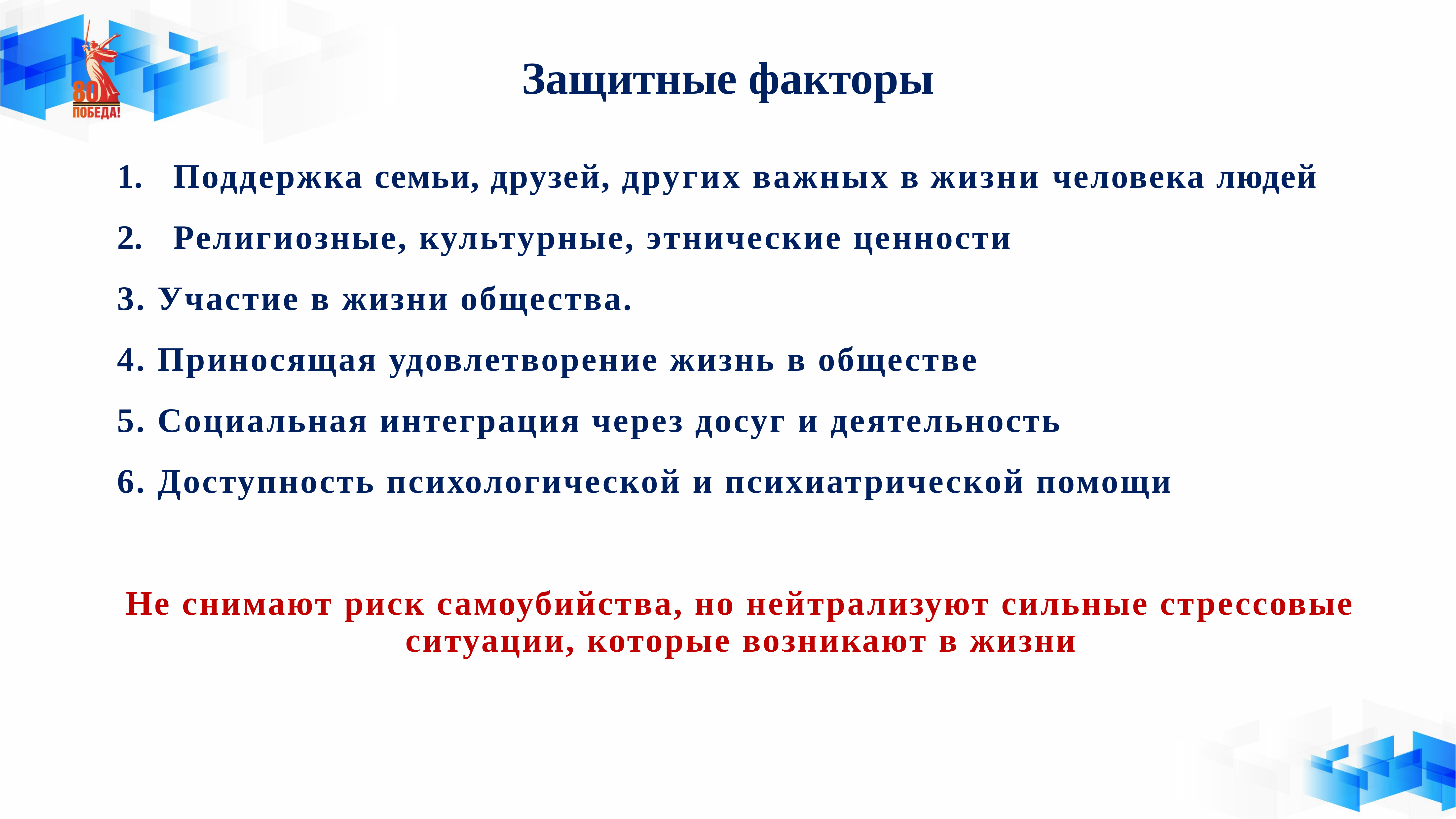

# Защитные факторы
Поддержка семьи, друзей, других важных в жизни человека людей
Религиозные, культурные, этнические ценности
3. Участие в жизни общества.
4. Приносящая удовлетворение жизнь в обществе
5. Социальная интеграция через досуг и деятельность
6. Доступность психологической и психиатрической помощи

Не снимают риск самоубийства, но нейтрализуют сильные стрессовые ситуации, которые возникают в жизни